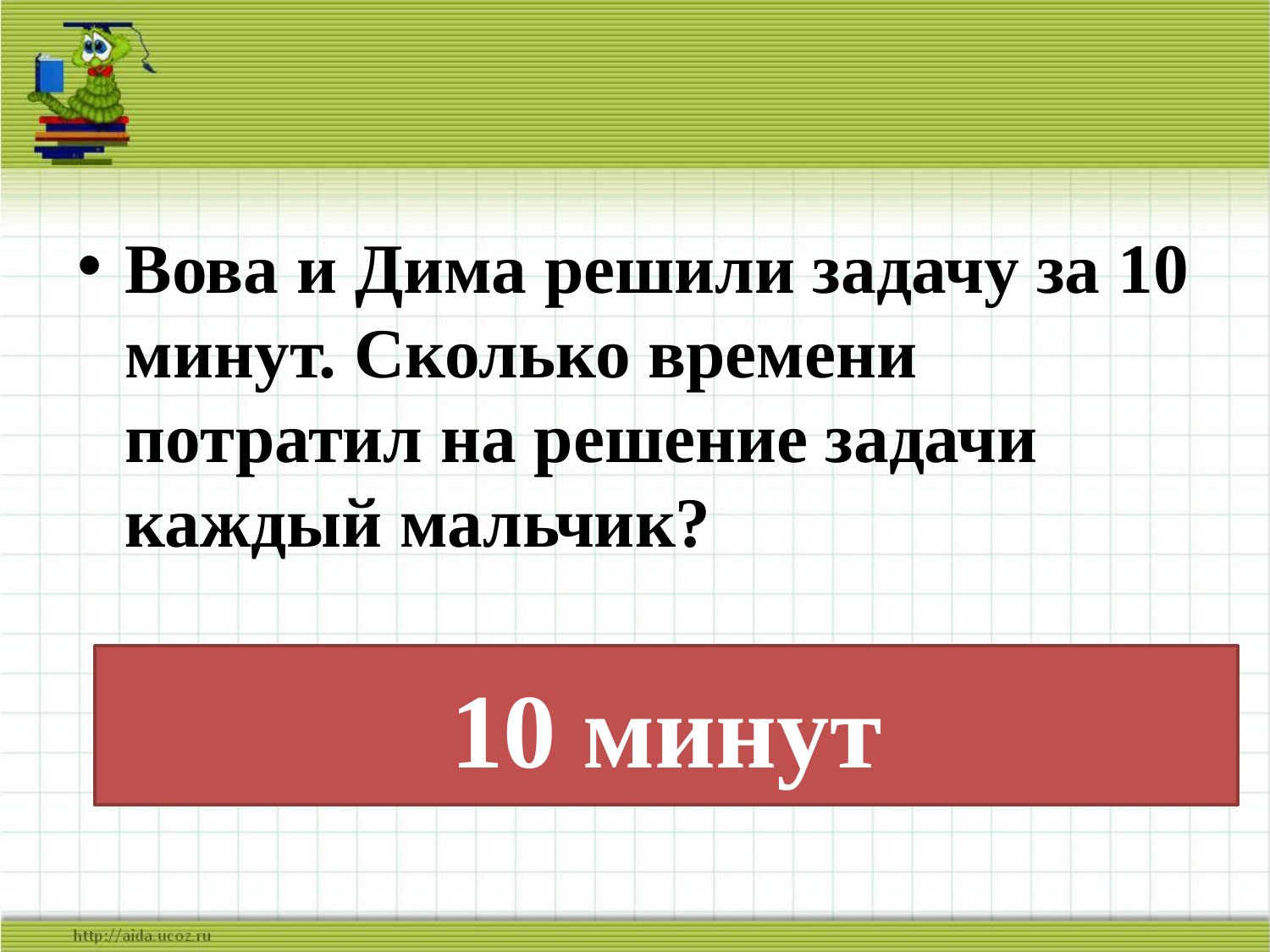

Вова и Дима решили задачу за 10 минут. Сколько времени потратил на решение задачи каждый мальчик?

# 10 минут